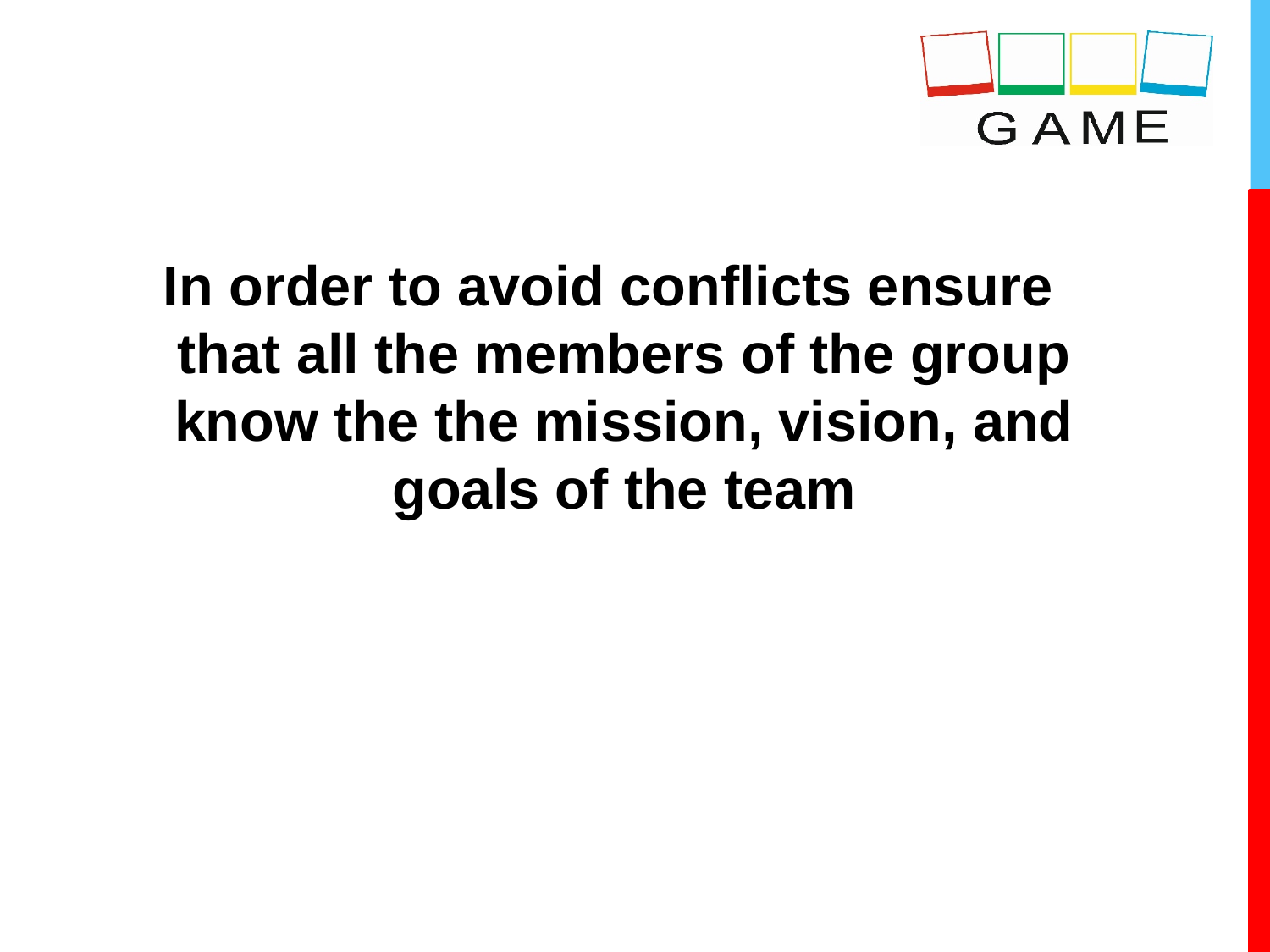

In order to avoid conflicts ensure that all the members of the group know the the mission, vision, and goals of the team